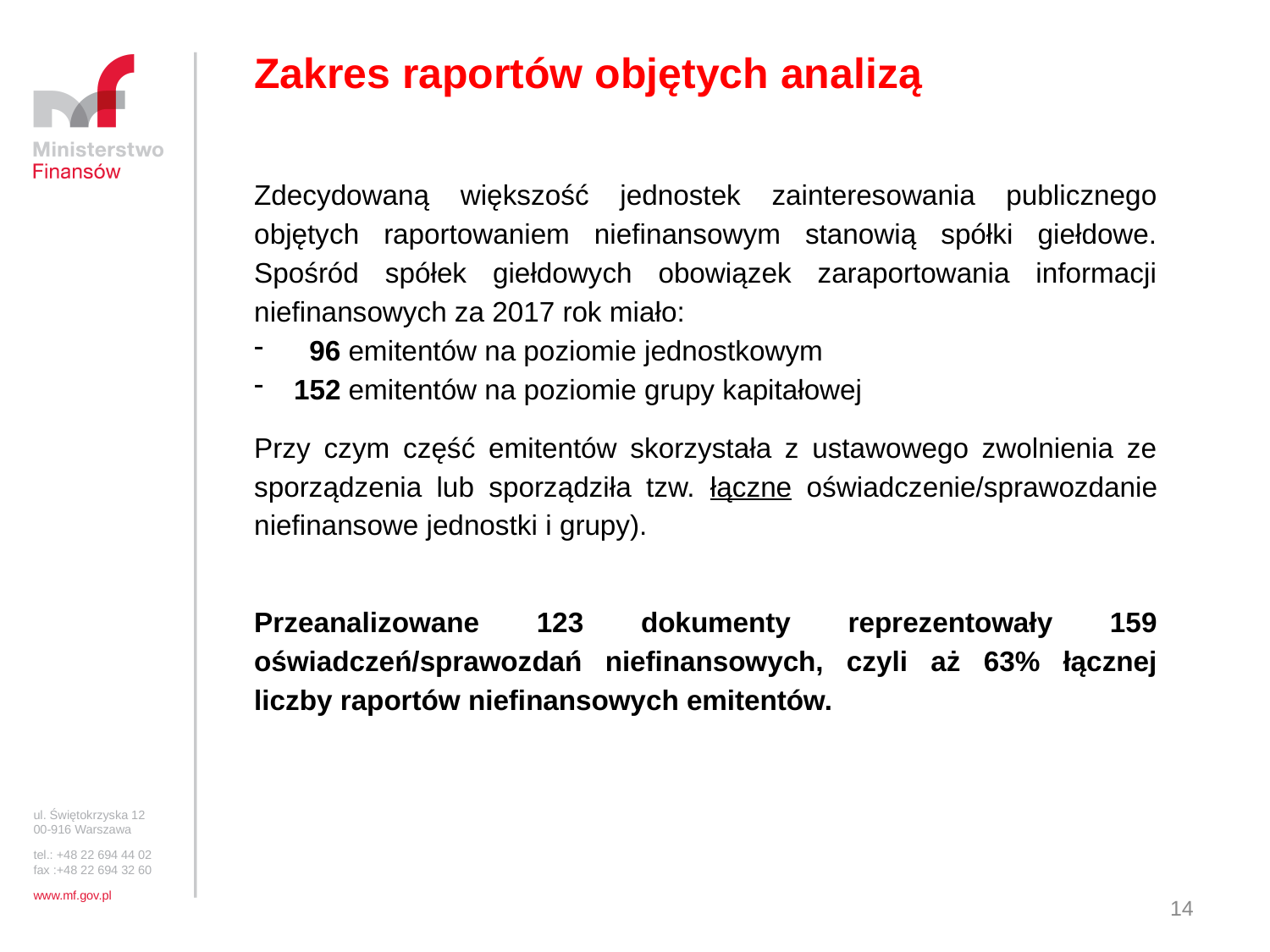

Zakres raportów objętych analizą
Zdecydowaną większość jednostek zainteresowania publicznego objętych raportowaniem niefinansowym stanowią spółki giełdowe. Spośród spółek giełdowych obowiązek zaraportowania informacji niefinansowych za 2017 rok miało:
  96 emitentów na poziomie jednostkowym
152 emitentów na poziomie grupy kapitałowej

Przy czym część emitentów skorzystała z ustawowego zwolnienia ze sporządzenia lub sporządziła tzw. łączne oświadczenie/sprawozdanie niefinansowe jednostki i grupy).

Przeanalizowane 123 dokumenty reprezentowały 159 oświadczeń/sprawozdań niefinansowych, czyli aż 63% łącznej liczby raportów niefinansowych emitentów.
ul. Świętokrzyska 12
00-916 Warszawa

tel.: +48 22 694 44 02
fax :+48 22 694 32 60

www.mf.gov.pl
14